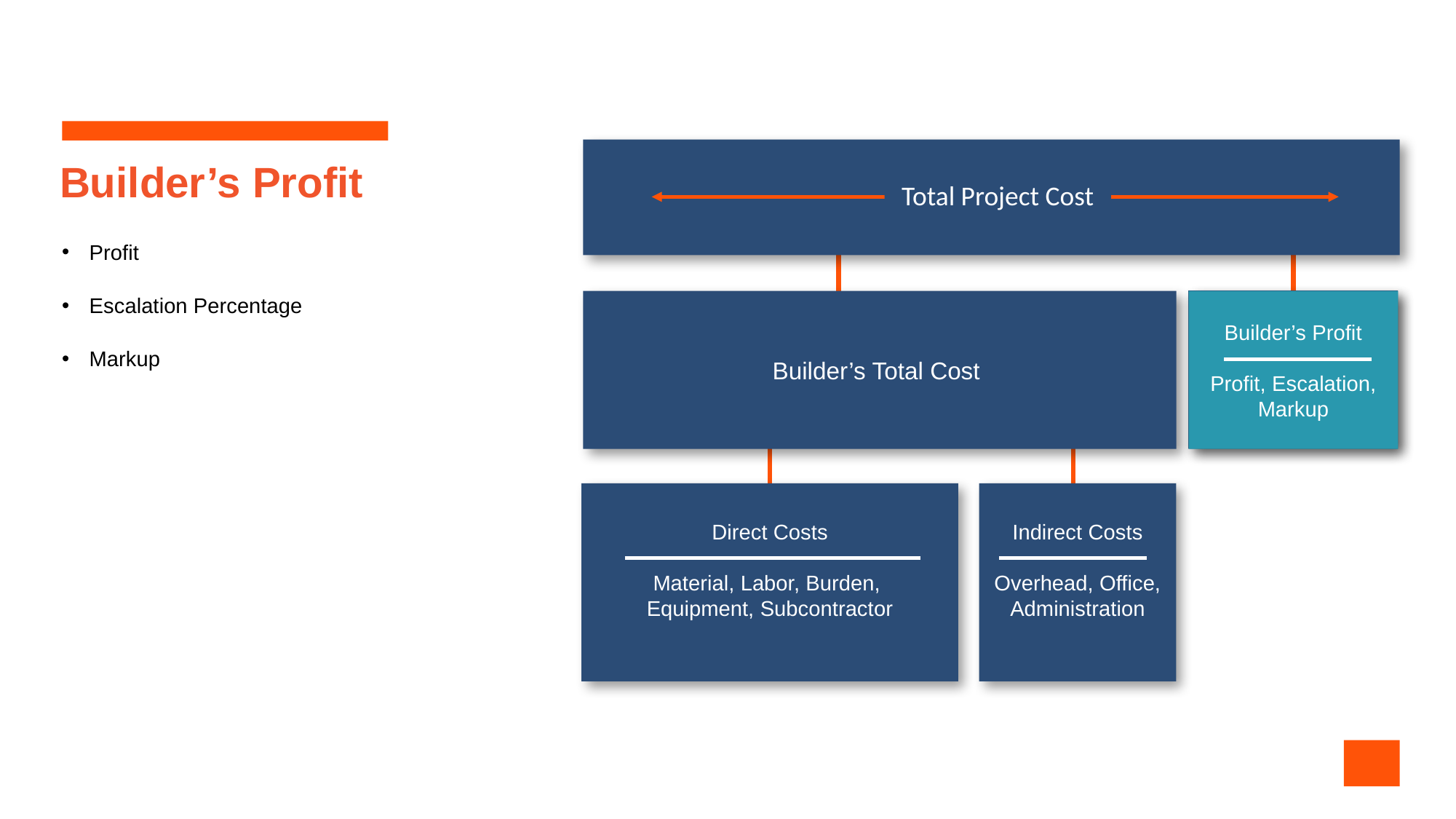

Total Project Cost
# Builder’s Profit
Total Project Cost
Profit
Escalation Percentage
Markup
Builder’s Profit

Profit, Escalation, Markup
Builder’s Total Cost
Builder’s Profit

Profit, Escalation, Markup
Direct Costs

Material, Labor, Burden,
Equipment, Subcontractor

Indirect Costs

Overhead, Office, Administration